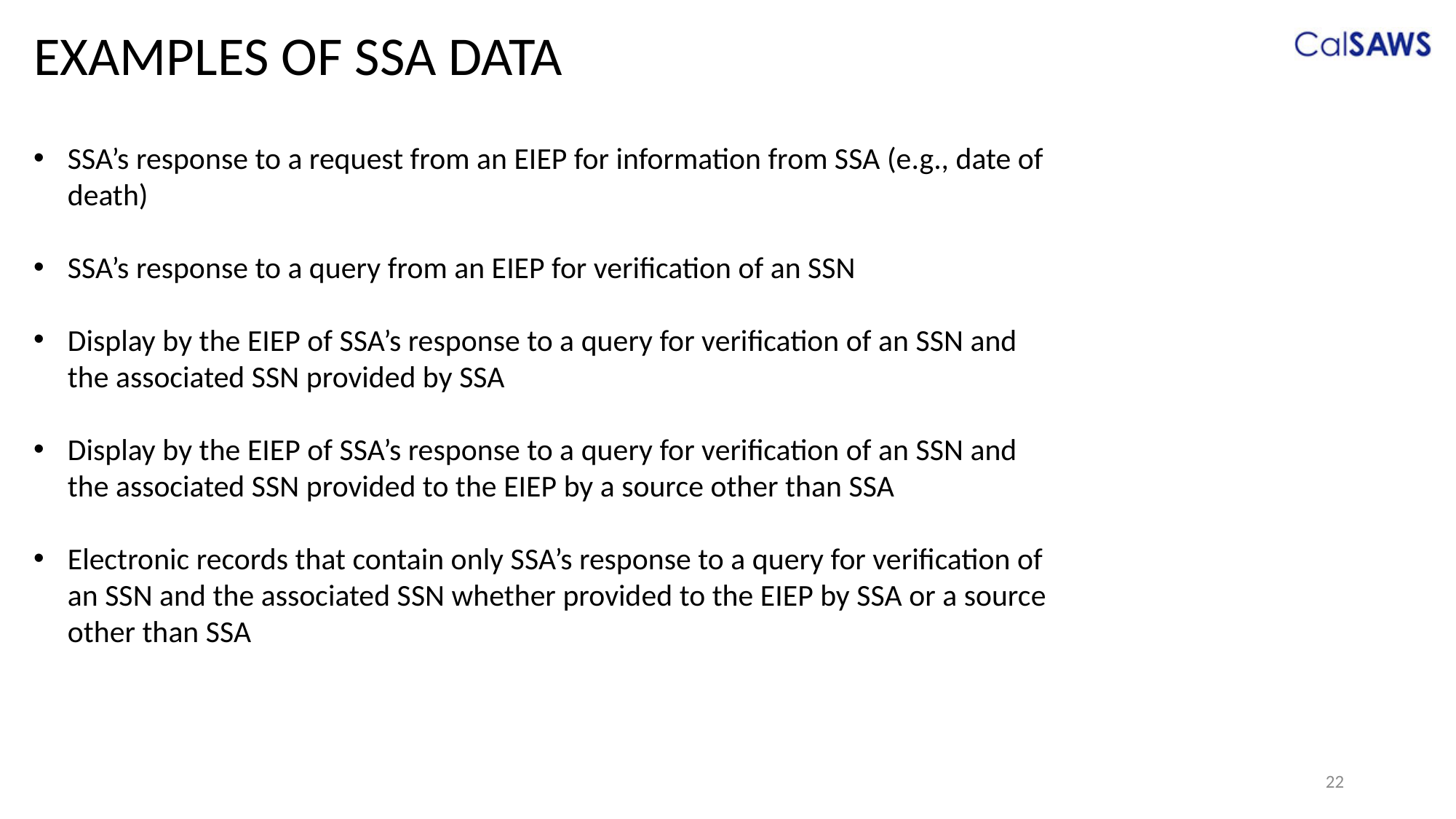

# EXAMPLES OF SSA DATA
SSA’s response to a request from an EIEP for information from SSA (e.g., date of death)

SSA’s response to a query from an EIEP for verification of an SSN

Display by the EIEP of SSA’s response to a query for verification of an SSN and the associated SSN provided by SSA

Display by the EIEP of SSA’s response to a query for verification of an SSN and the associated SSN provided to the EIEP by a source other than SSA

Electronic records that contain only SSA’s response to a query for verification of an SSN and the associated SSN whether provided to the EIEP by SSA or a source other than SSA
22